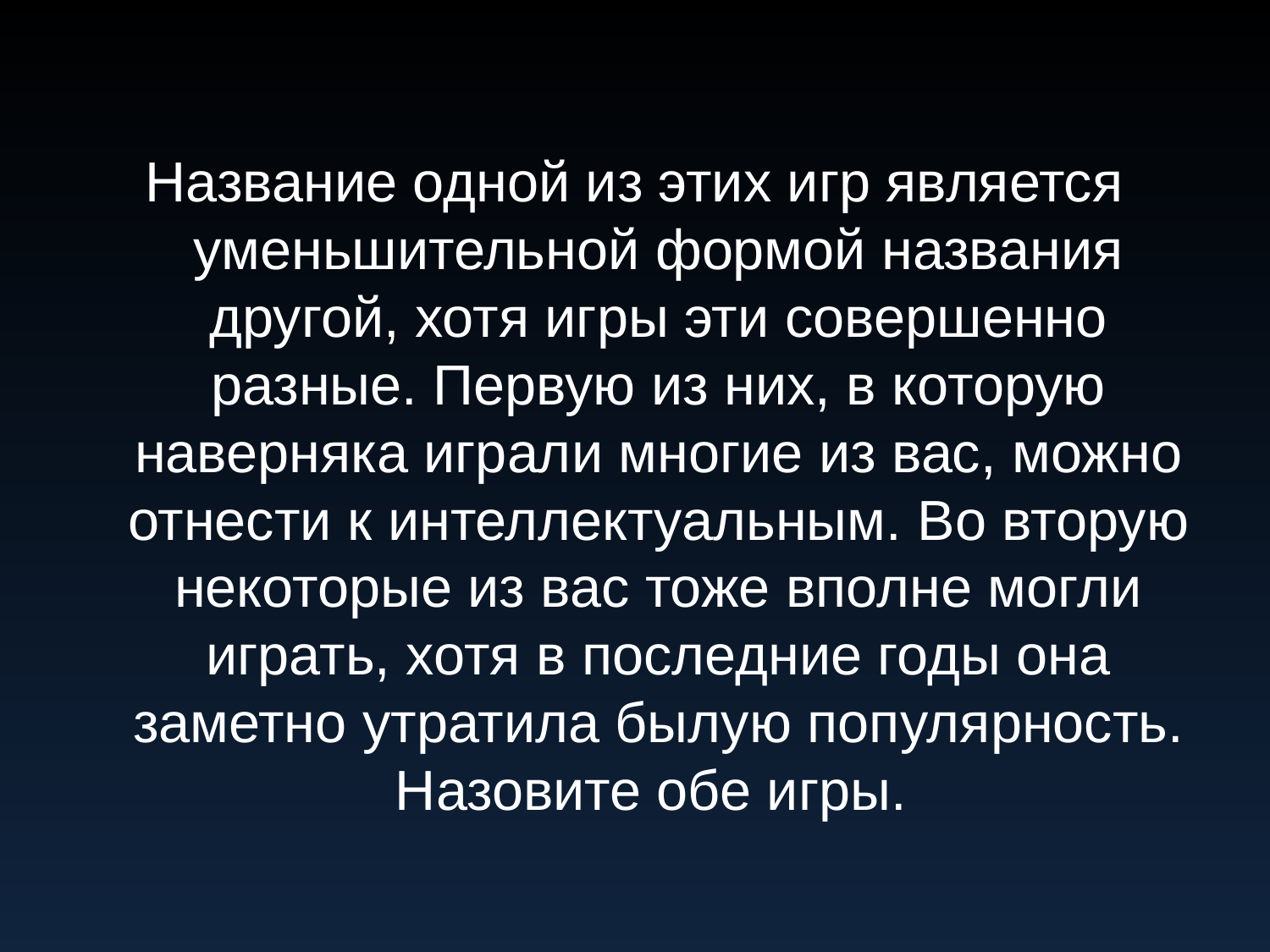

#
Название одной из этих игр является уменьшительной формой названия другой, хотя игры эти совершенно разные. Первую из них, в которую наверняка играли многие из вас, можно отнести к интеллектуальным. Во вторую некоторые из вас тоже вполне могли играть, хотя в последние годы она заметно утратила былую популярность. Назовите обе игры.